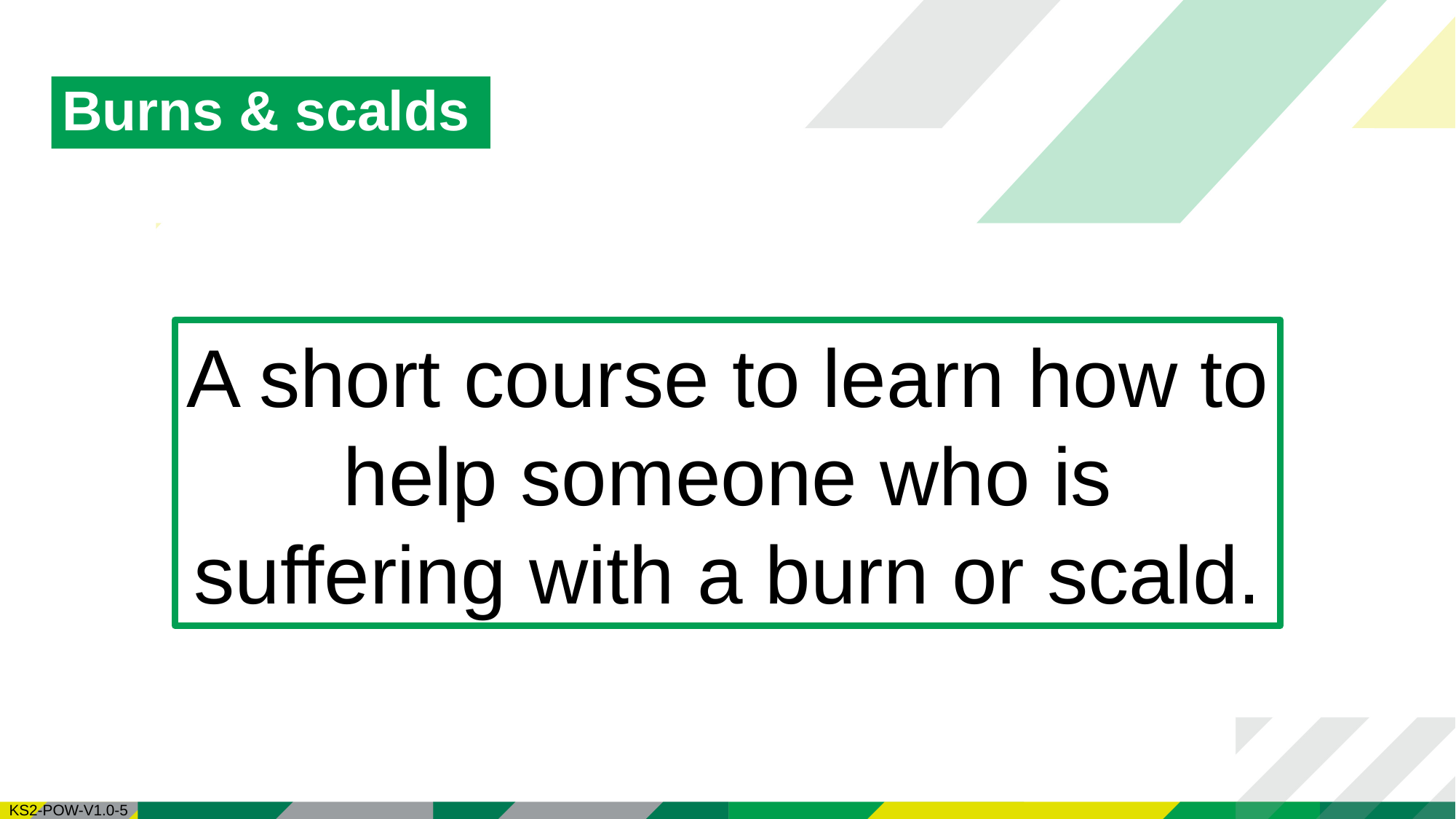

# Burns & scalds

A short course to learn how to help someone who is suffering with a burn or scald.
| KS2-POW-V1.0-5 |
| --- |